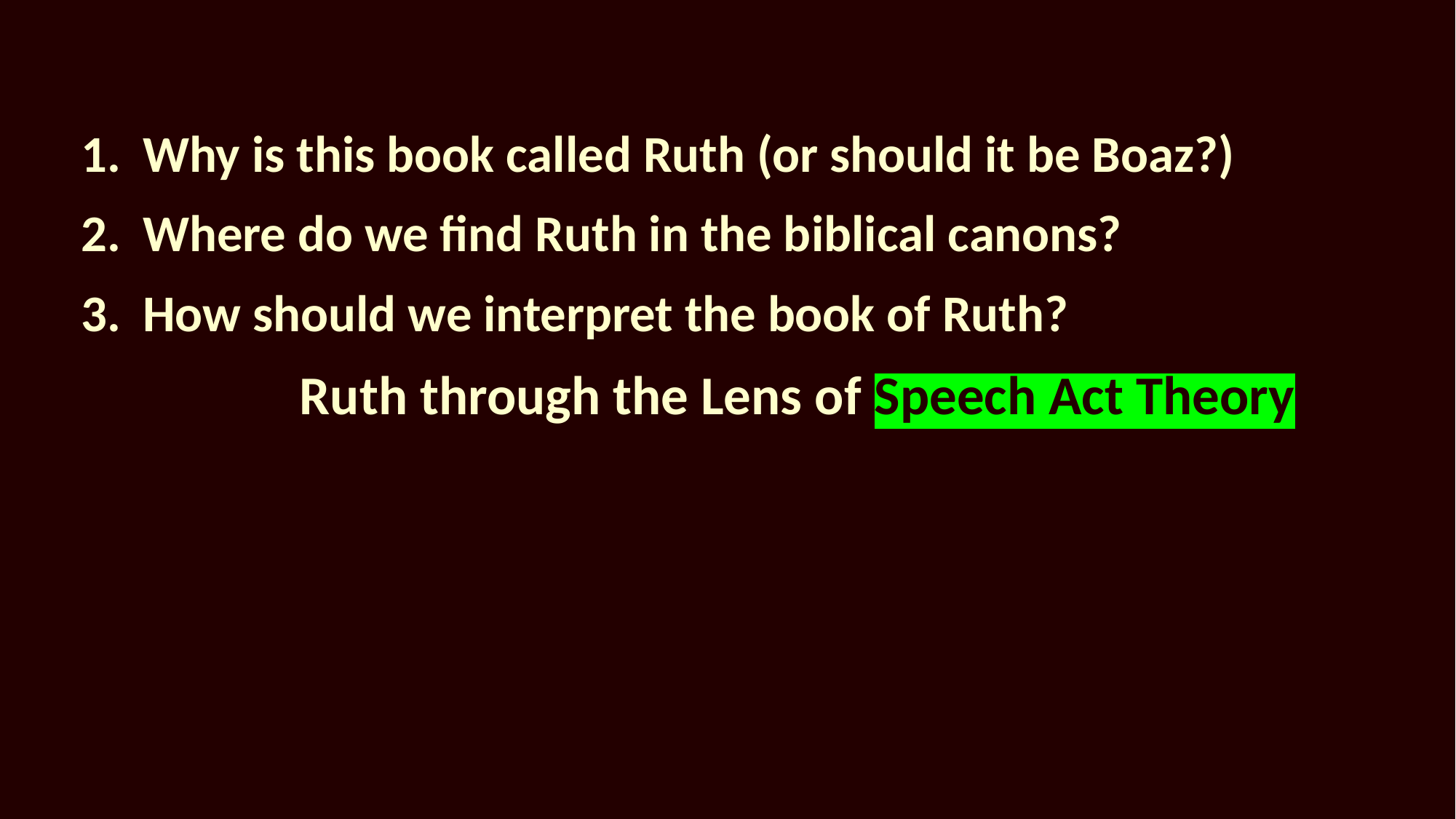

Why is this book called Ruth (or should it be Boaz?)
Where do we find Ruth in the biblical canons?
How should we interpret the book of Ruth?
		Ruth through the Lens of Speech Act Theory